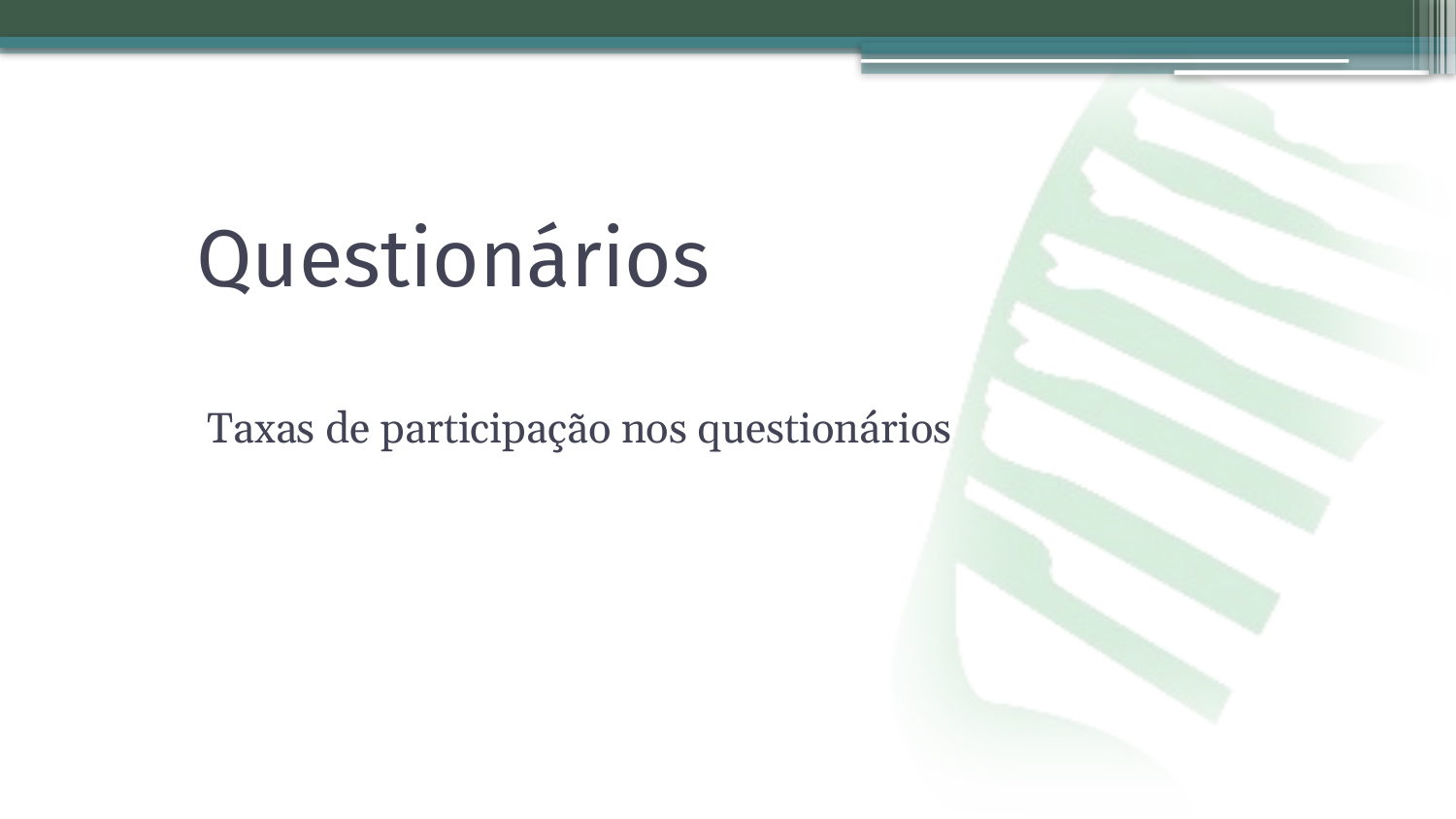

# Questionários
Taxas de participação nos questionários